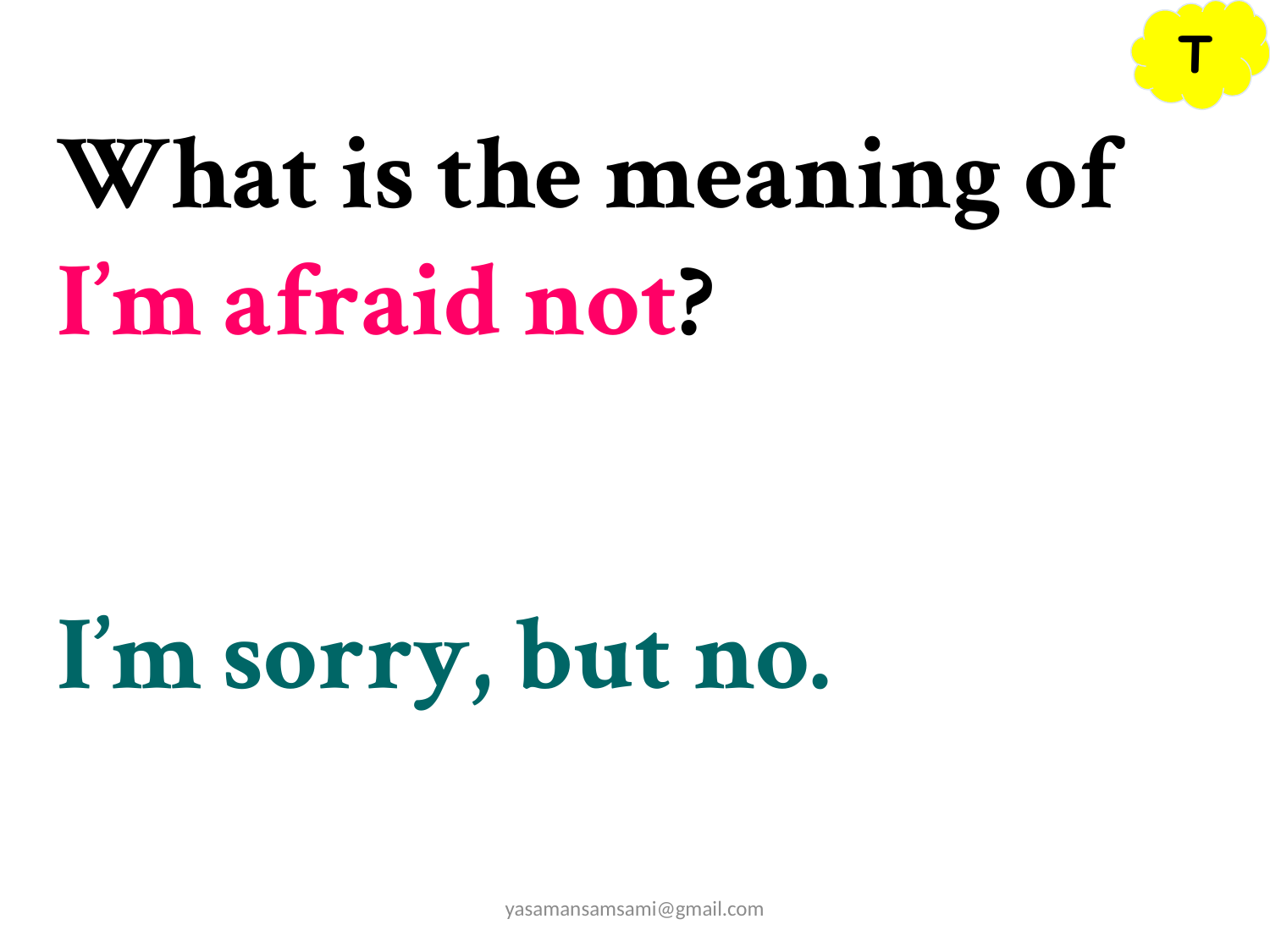

T
What is the meaning of I’m afraid not?
I’m sorry, but no.
yasamansamsami@gmail.com